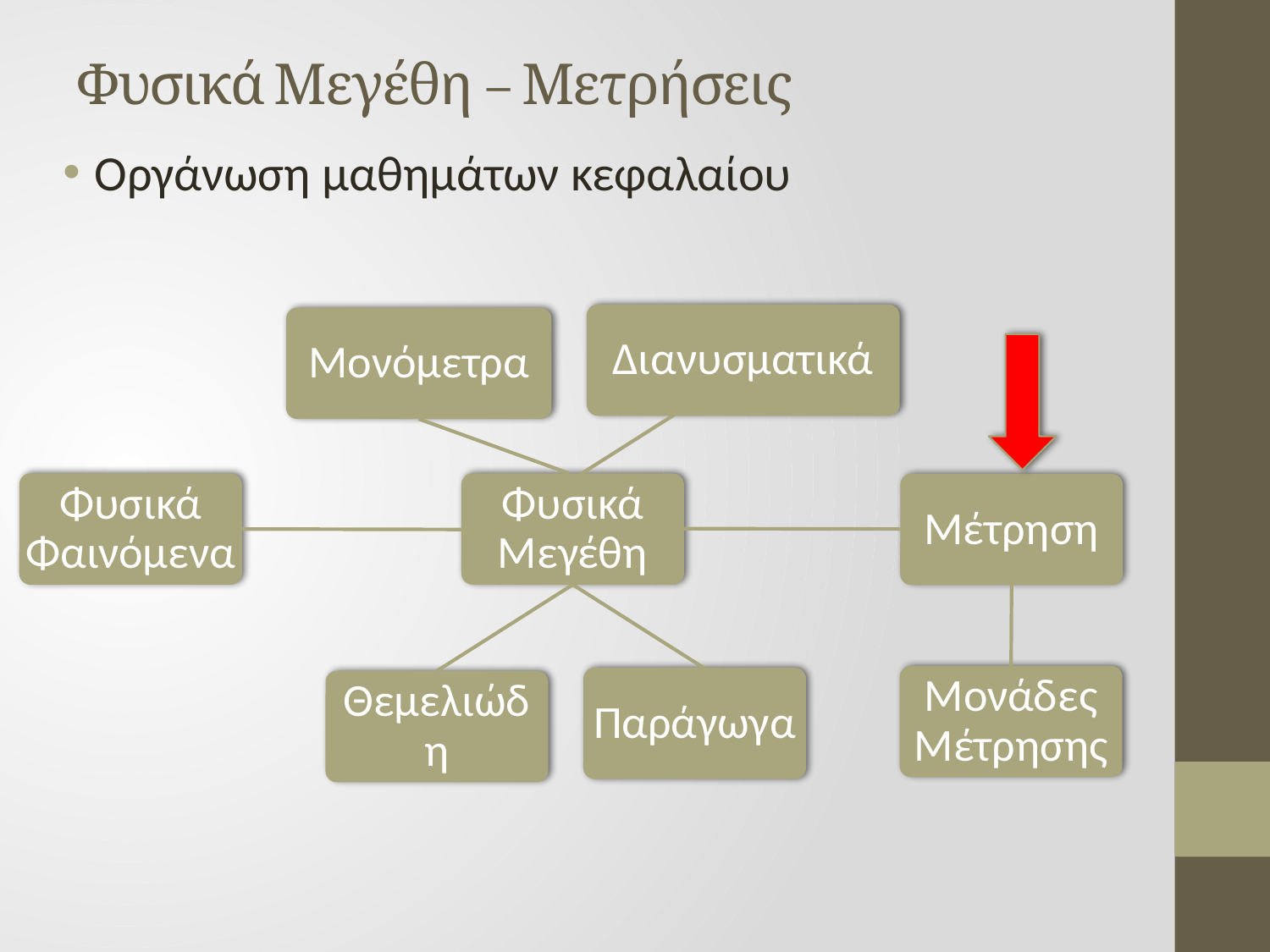

# Φυσικά Μεγέθη – Μετρήσεις
Οργάνωση μαθημάτων κεφαλαίου

Διανυσματικά

Μονόμετρα

Φυσικά Φαινόμενα

Φυσικά Μεγέθη

Μέτρηση

Μονάδες Μέτρησης

Παράγωγα

Θεμελιώδη